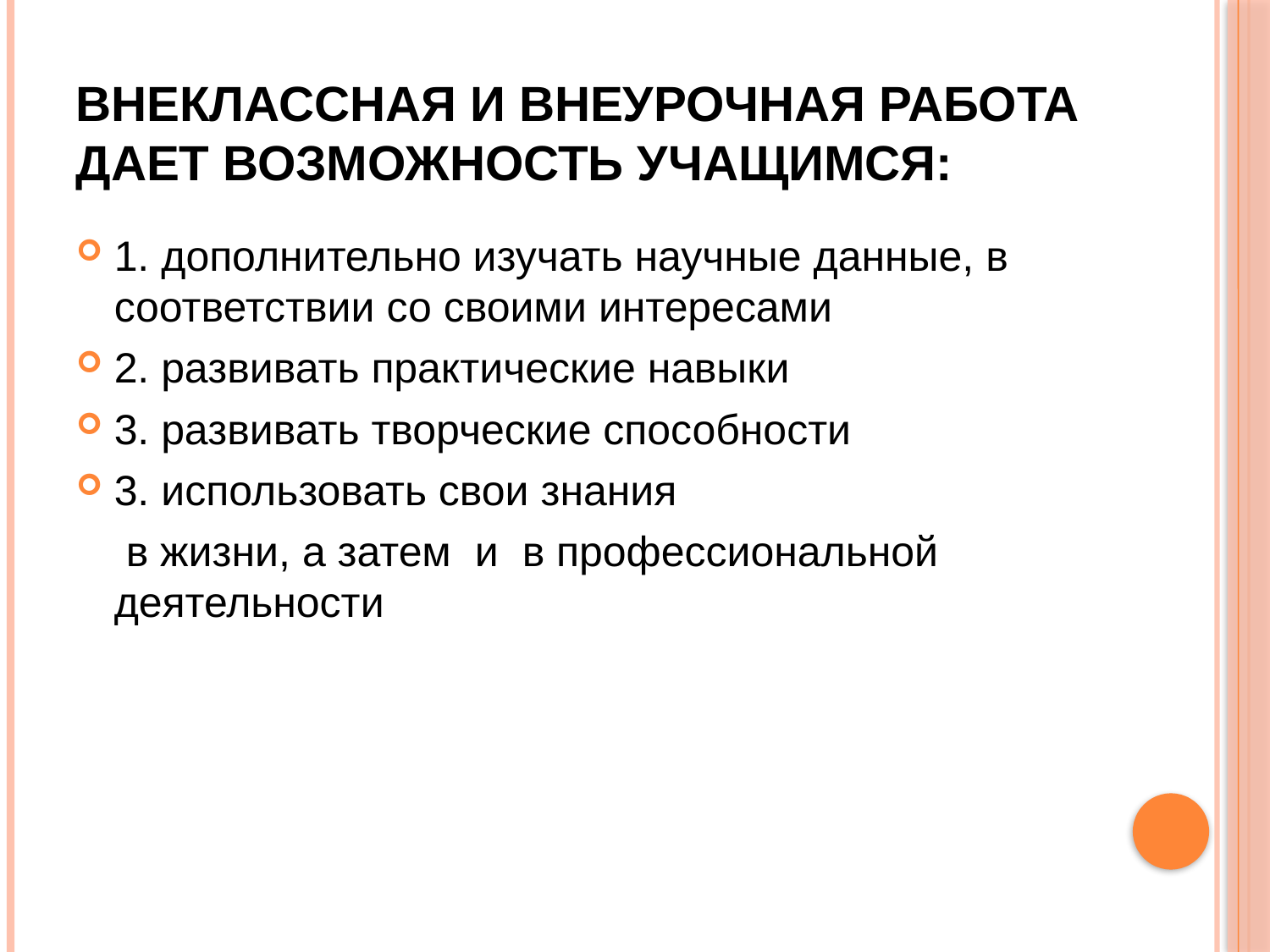

# Внеклассная и внеурочная работа дает возможность учащимся:
1. дополнительно изучать научные данные, в соответствии со своими интересами
2. развивать практические навыки
3. развивать творческие способности
3. использовать свои знания
	 в жизни, а затем  и  в профессиональной деятельности